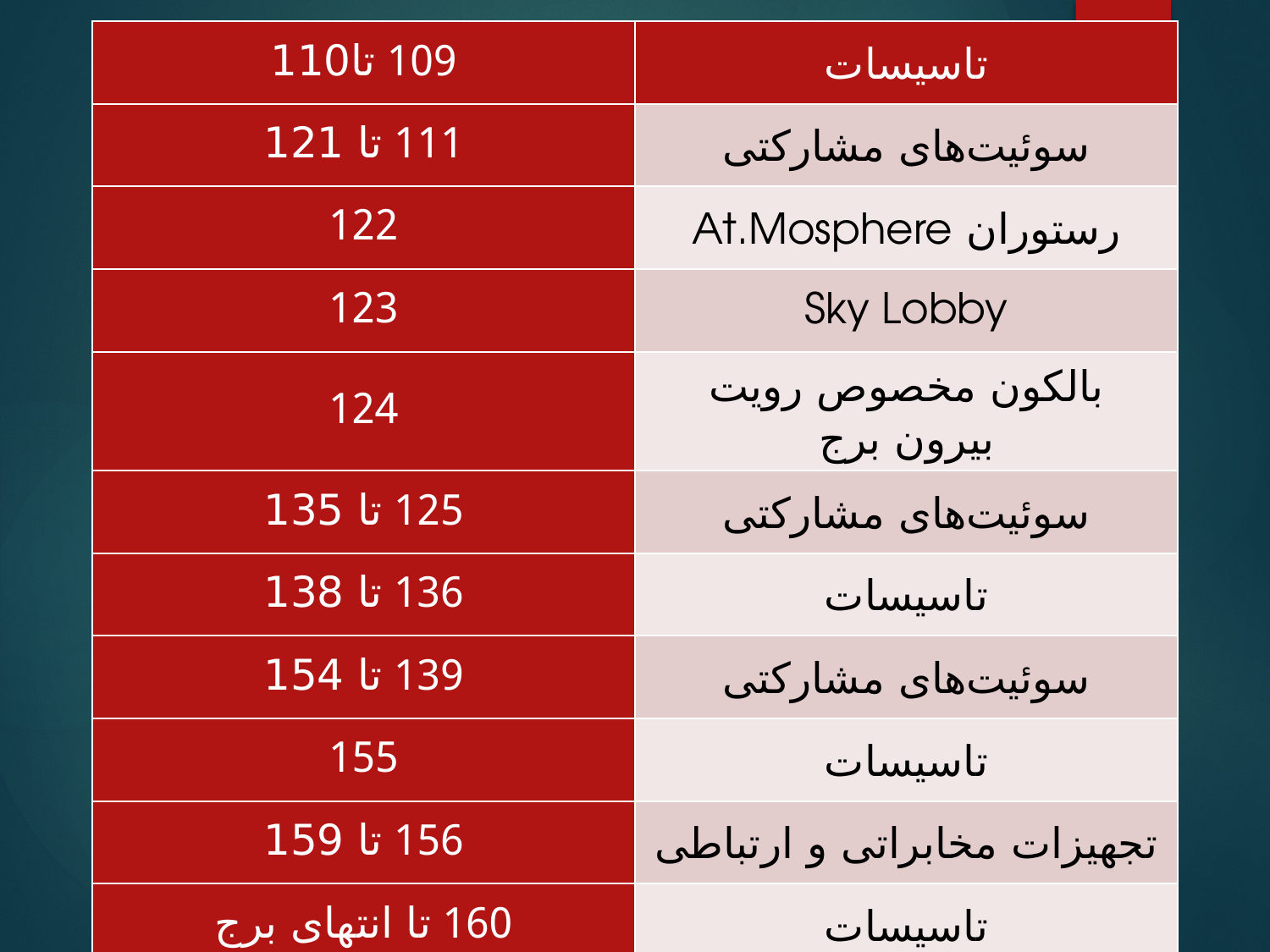

| 109 تا110 | تاسیسات |
| --- | --- |
| 111 تا 121 | سوئیت‌های مشارکتی |
| 122 | رستوران At.Mosphere |
| 123 | Sky Lobby |
| 124 | بالکون مخصوص رویت بیرون برج |
| 125 تا 135 | سوئیت‌های مشارکتی |
| 136 تا 138 | تاسیسات |
| 139 تا 154 | سوئیت‌های مشارکتی |
| 155 | تاسیسات |
| 156 تا 159 | تجهیزات مخابراتی و ارتباطی |
| 160 تا انتهای برج | تا‌سیسات |